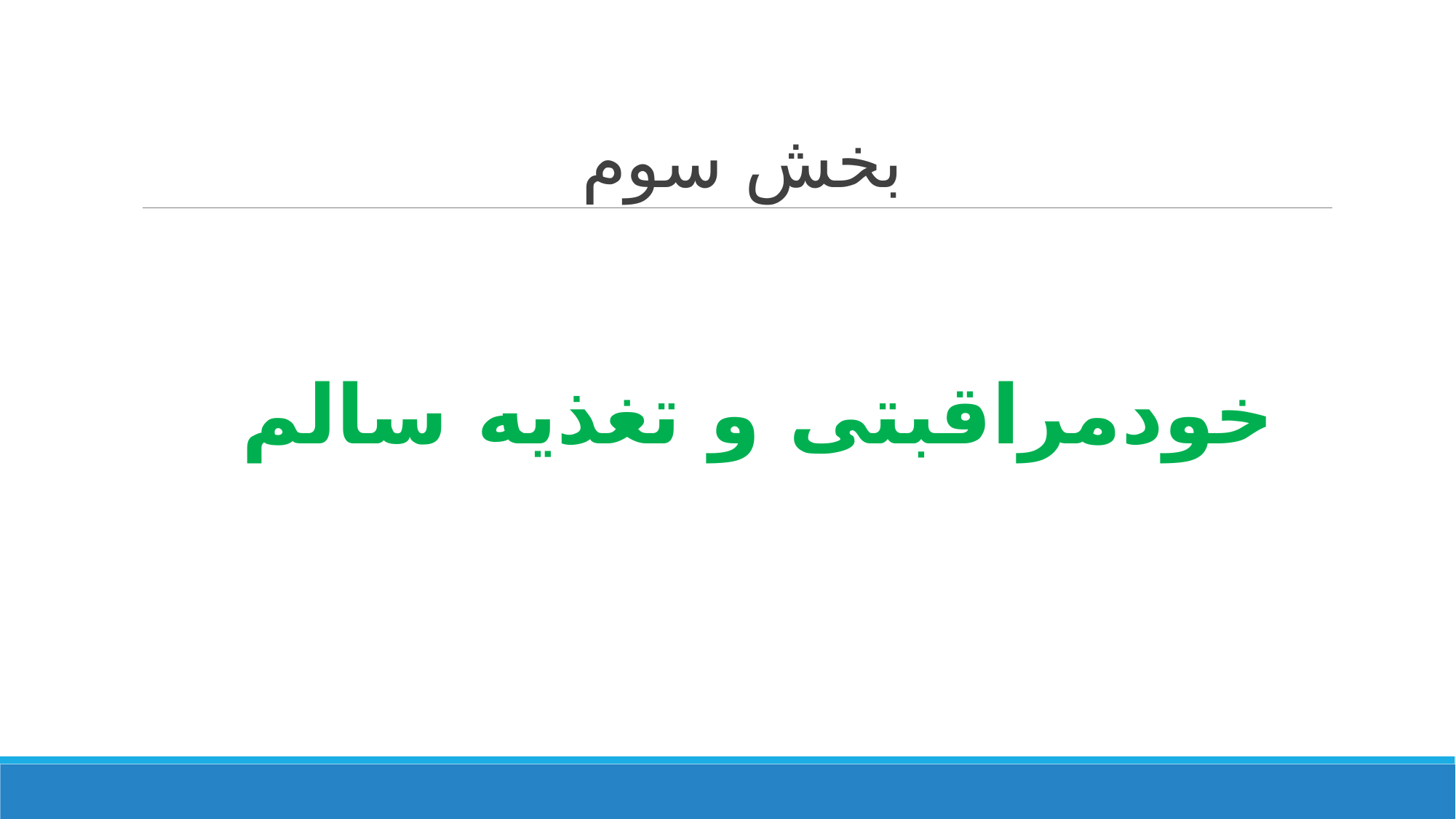

# بخش سوم

خودمراقبتی و تغذیه سالم